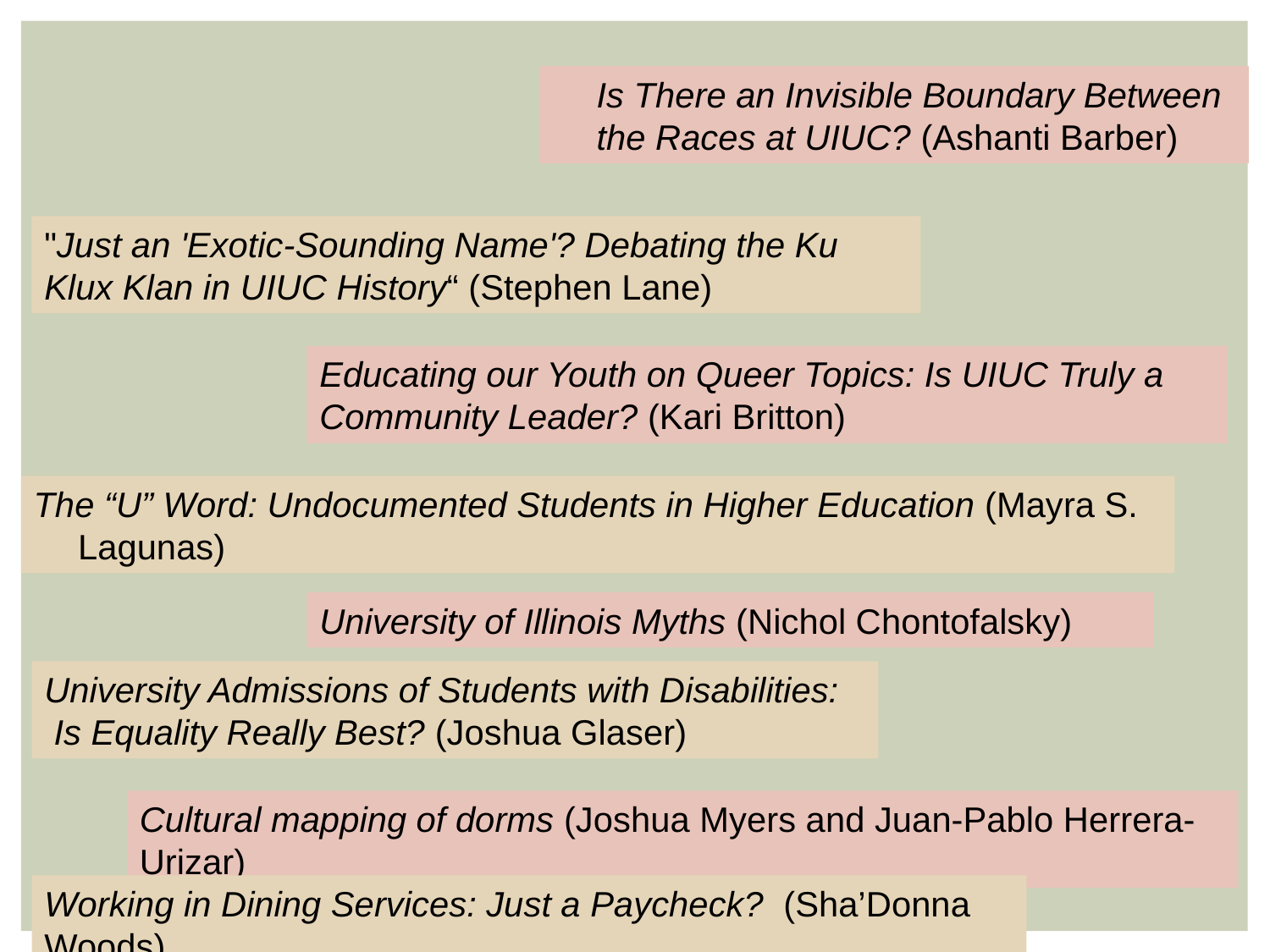

Is There an Invisible Boundary Between the Races at UIUC? (Ashanti Barber)
"Just an 'Exotic-Sounding Name'? Debating the Ku Klux Klan in UIUC History“ (Stephen Lane)
Educating our Youth on Queer Topics: Is UIUC Truly a Community Leader? (Kari Britton)
The “U” Word: Undocumented Students in Higher Education (Mayra S. Lagunas)
University of Illinois Myths (Nichol Chontofalsky)
University Admissions of Students with Disabilities:
 Is Equality Really Best? (Joshua Glaser)
Cultural mapping of dorms (Joshua Myers and Juan-Pablo Herrera-Urizar)
Working in Dining Services: Just a Paycheck?  (Sha’Donna Woods)